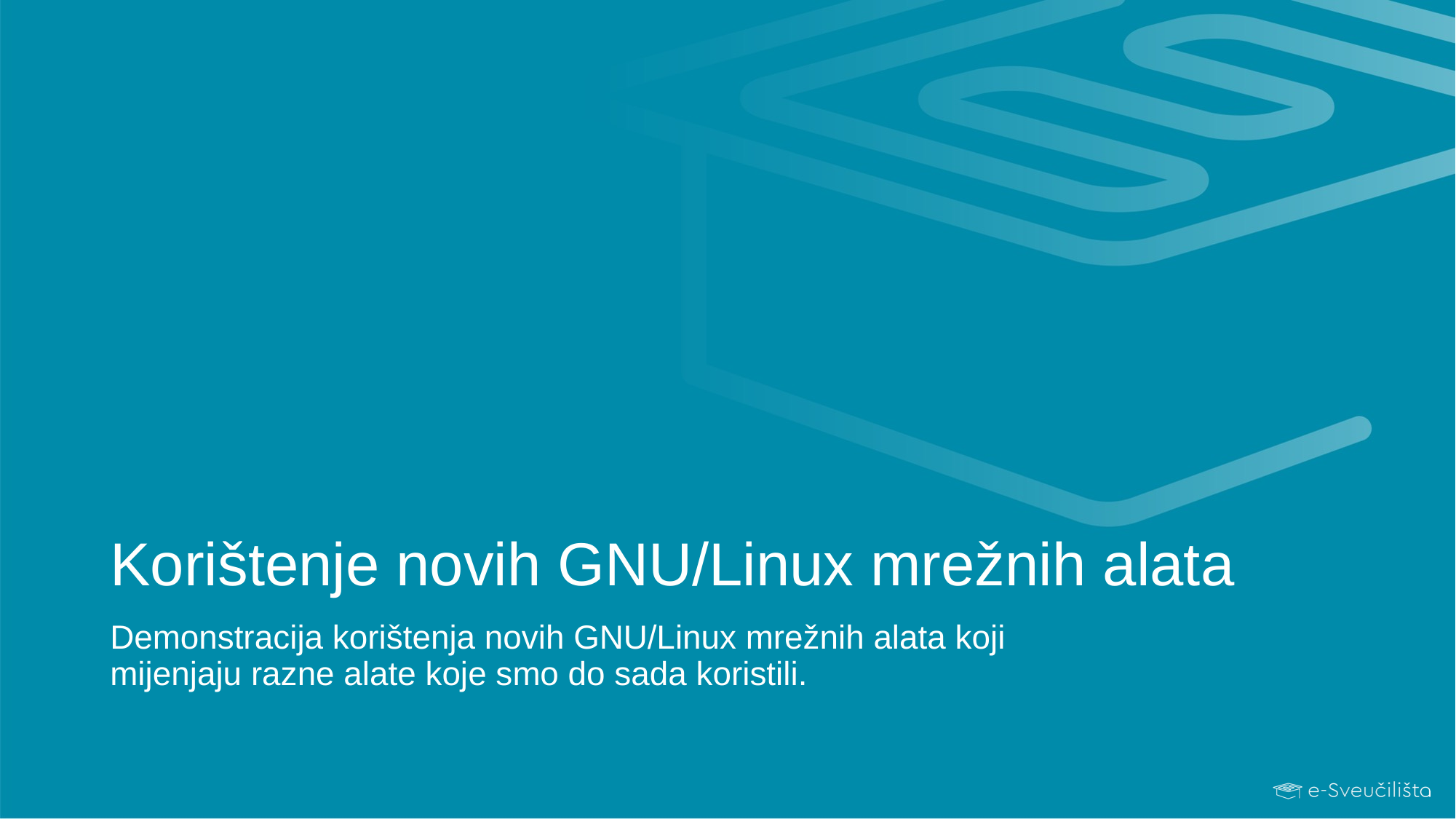

# Korištenje novih GNU/Linux mrežnih alata
Demonstracija korištenja novih GNU/Linux mrežnih alata koji mijenjaju razne alate koje smo do sada koristili.